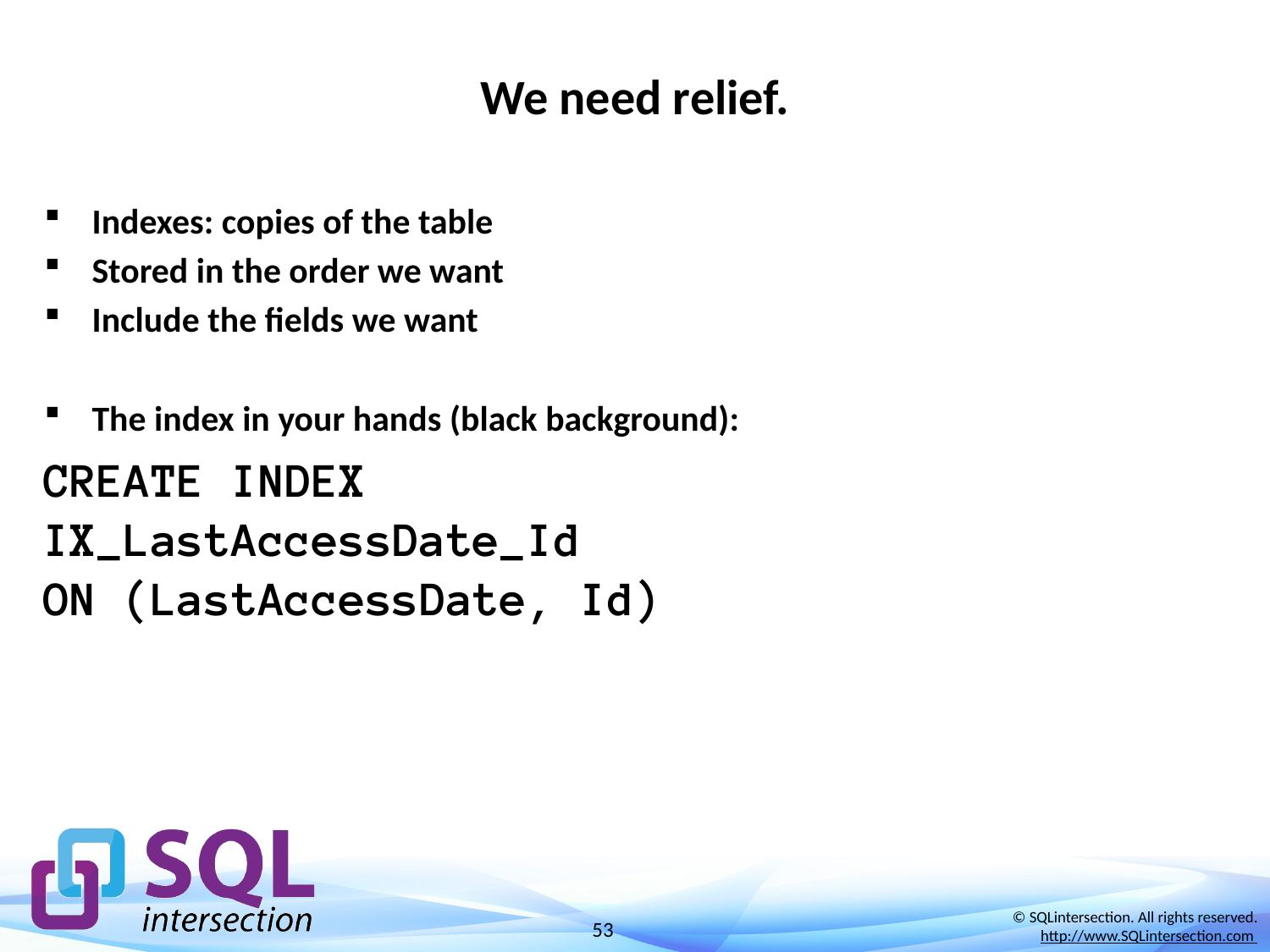

# We need relief.
Indexes: copies of the table
Stored in the order we want
Include the fields we want

The index in your hands (black background):
CREATE INDEX
IX_LastAccessDate_Id
ON (LastAccessDate, Id)